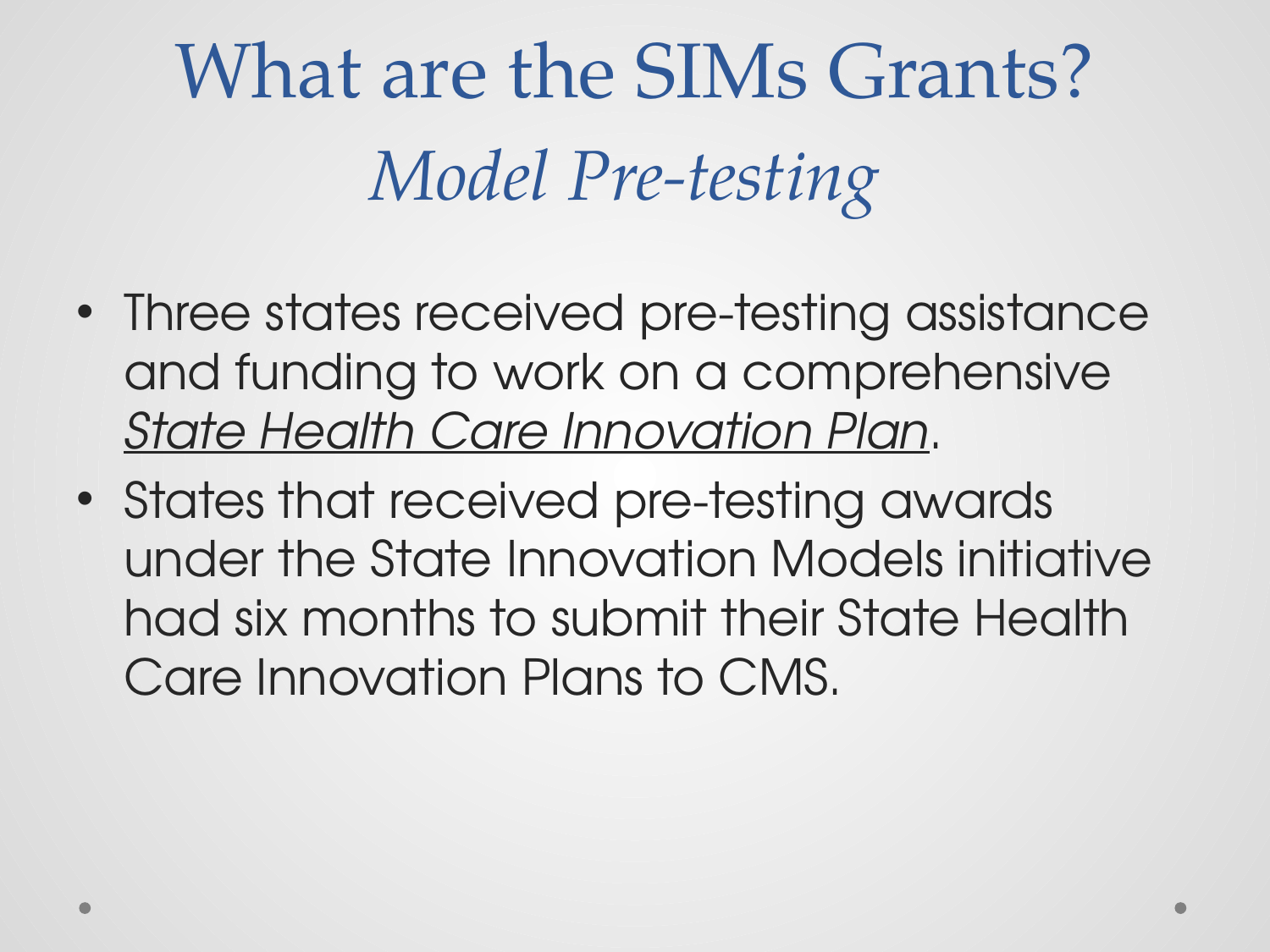

# What are the SIMs Grants? Model Pre-testing
Three states received pre-testing assistance and funding to work on a comprehensive State Health Care Innovation Plan.
States that received pre-testing awards under the State Innovation Models initiative had six months to submit their State Health Care Innovation Plans to CMS.